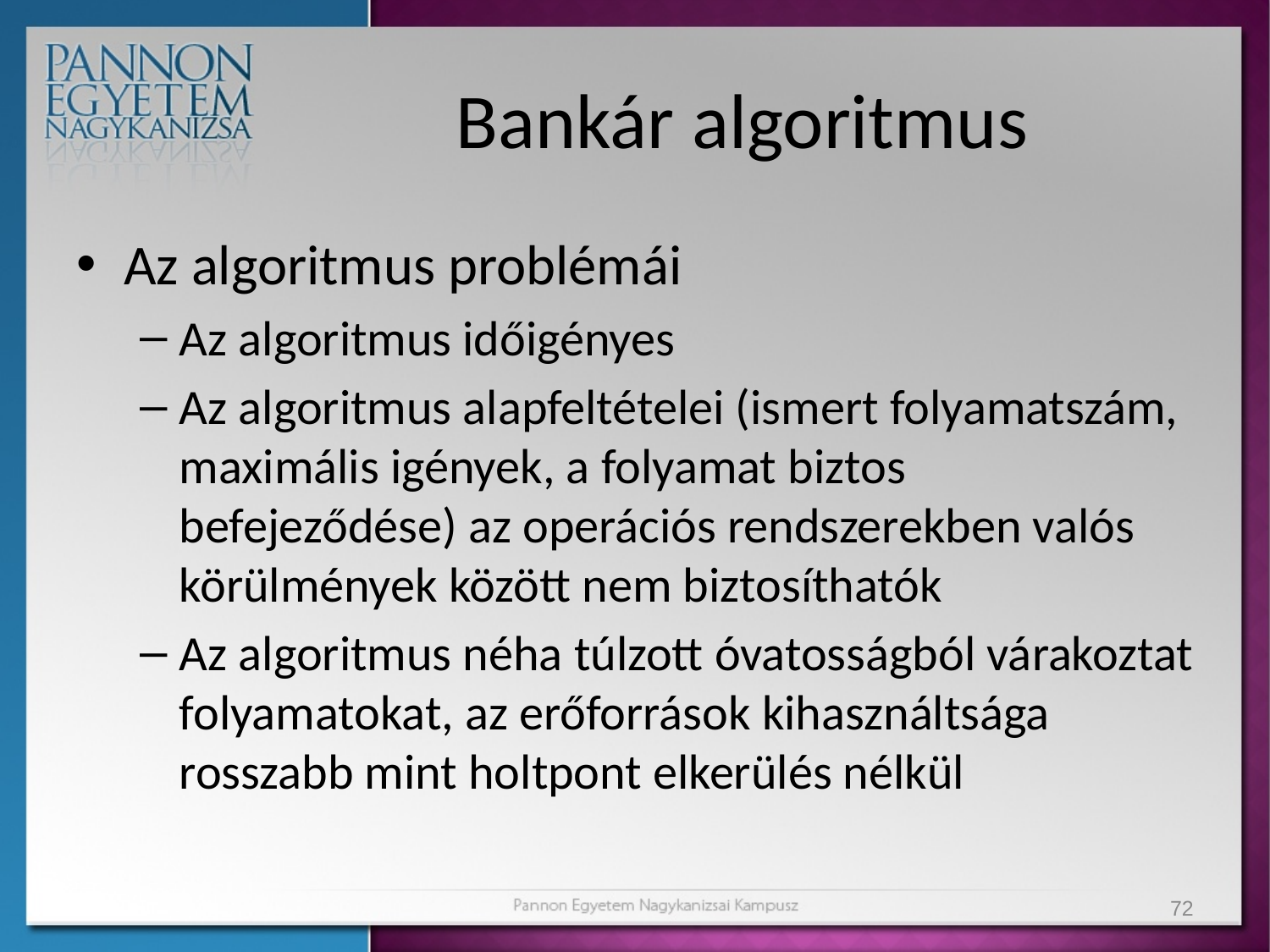

# Bankár algoritmus
Az algoritmus problémái
Az algoritmus időigényes
Az algoritmus alapfeltételei (ismert folyamatszám, maximális igények, a folyamat biztos befejeződése) az operációs rendszerekben valós körülmények között nem biztosíthatók
Az algoritmus néha túlzott óvatosságból várakoztat folyamatokat, az erőforrások kihasználtsága rosszabb mint holtpont elkerülés nélkül
72